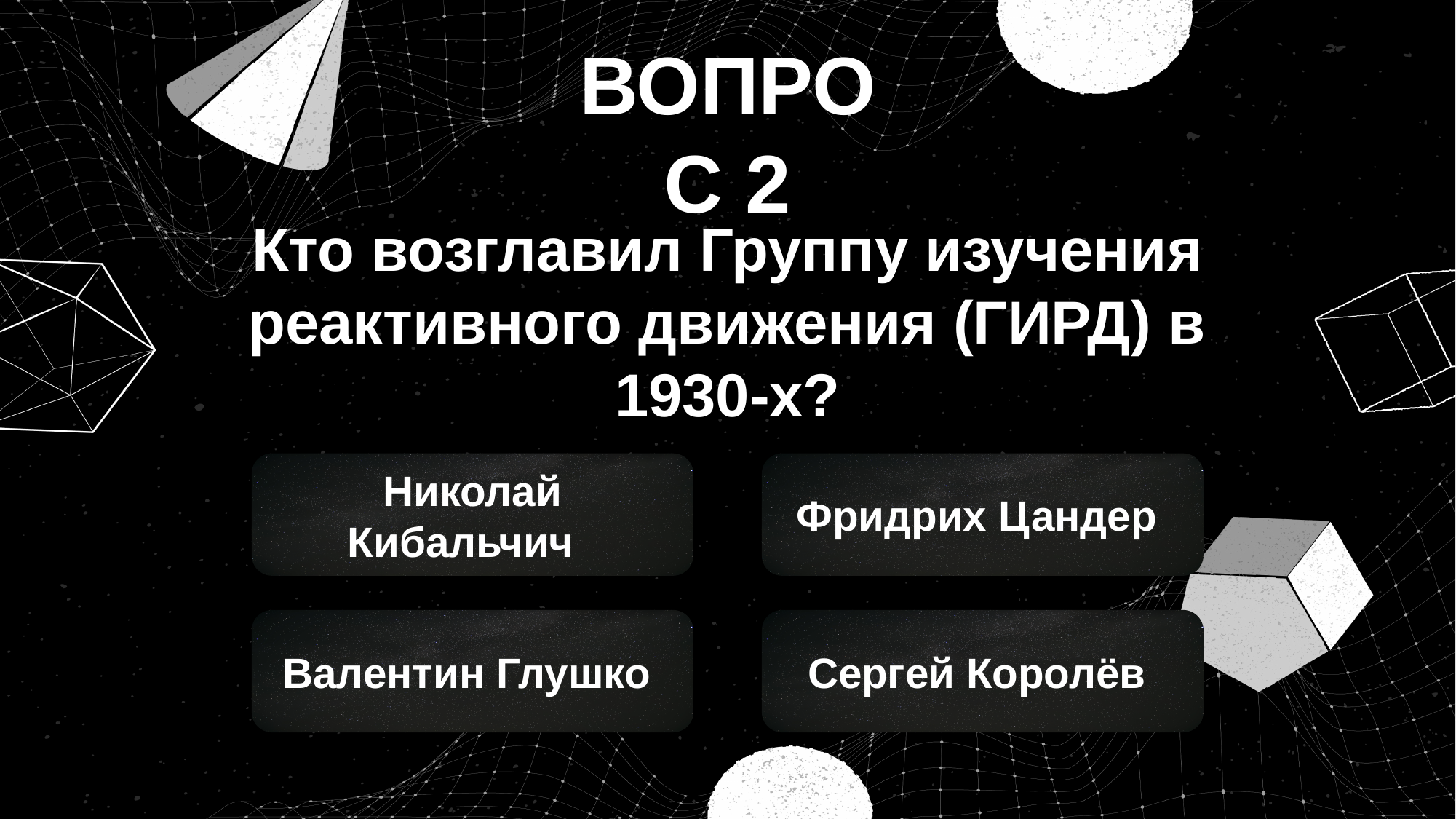

ВОПРОС 2
Кто возглавил Группу изучения реактивного движения (ГИРД) в 1930-х?
Николай Кибальчич
Фридрих Цандер
Валентин Глушко
Сергей Королёв